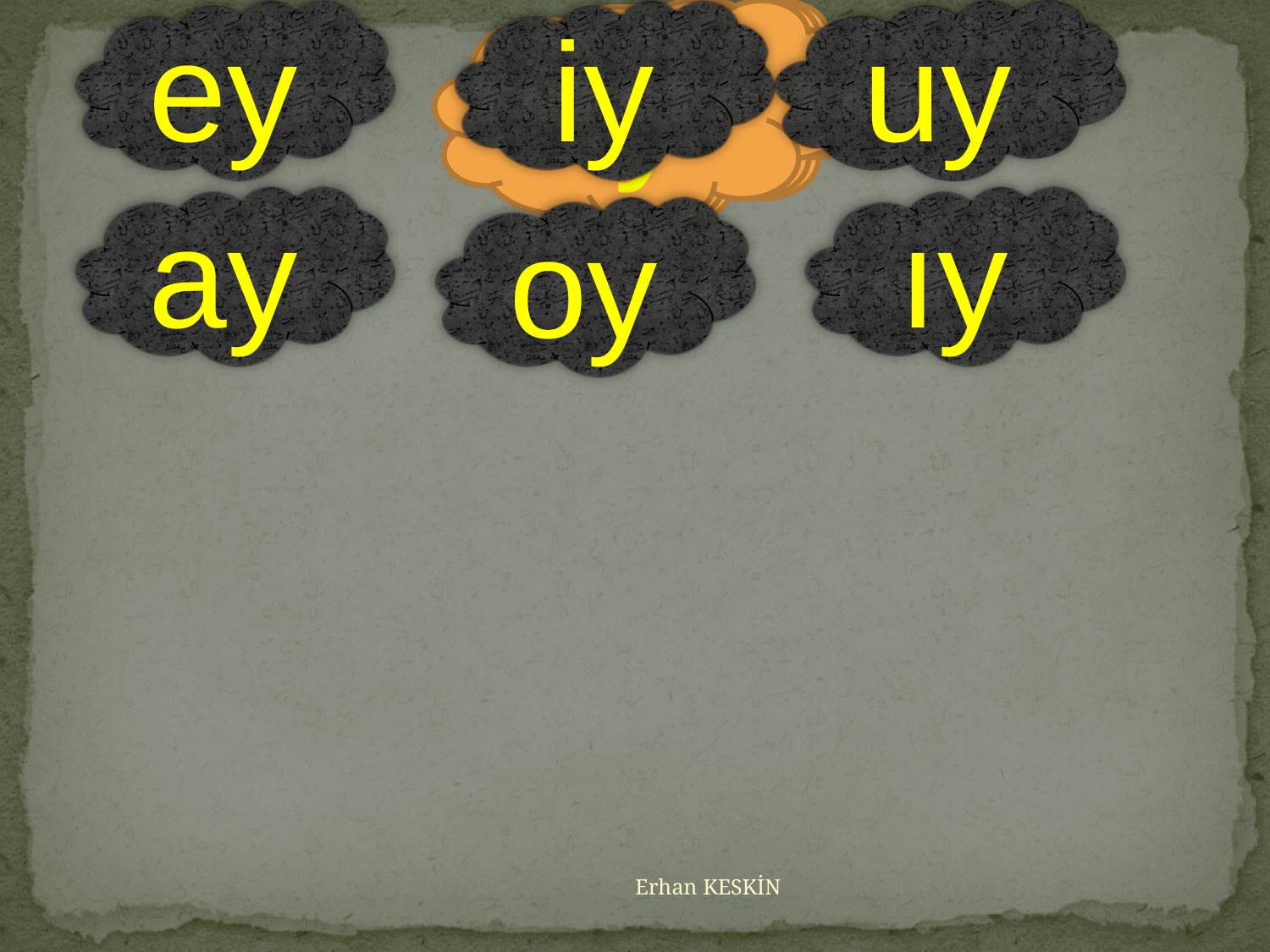

ey
uy
ıy
ey
iy
oy
ay
iy
uy
ay
ıy
oy
Erhan KESKİN